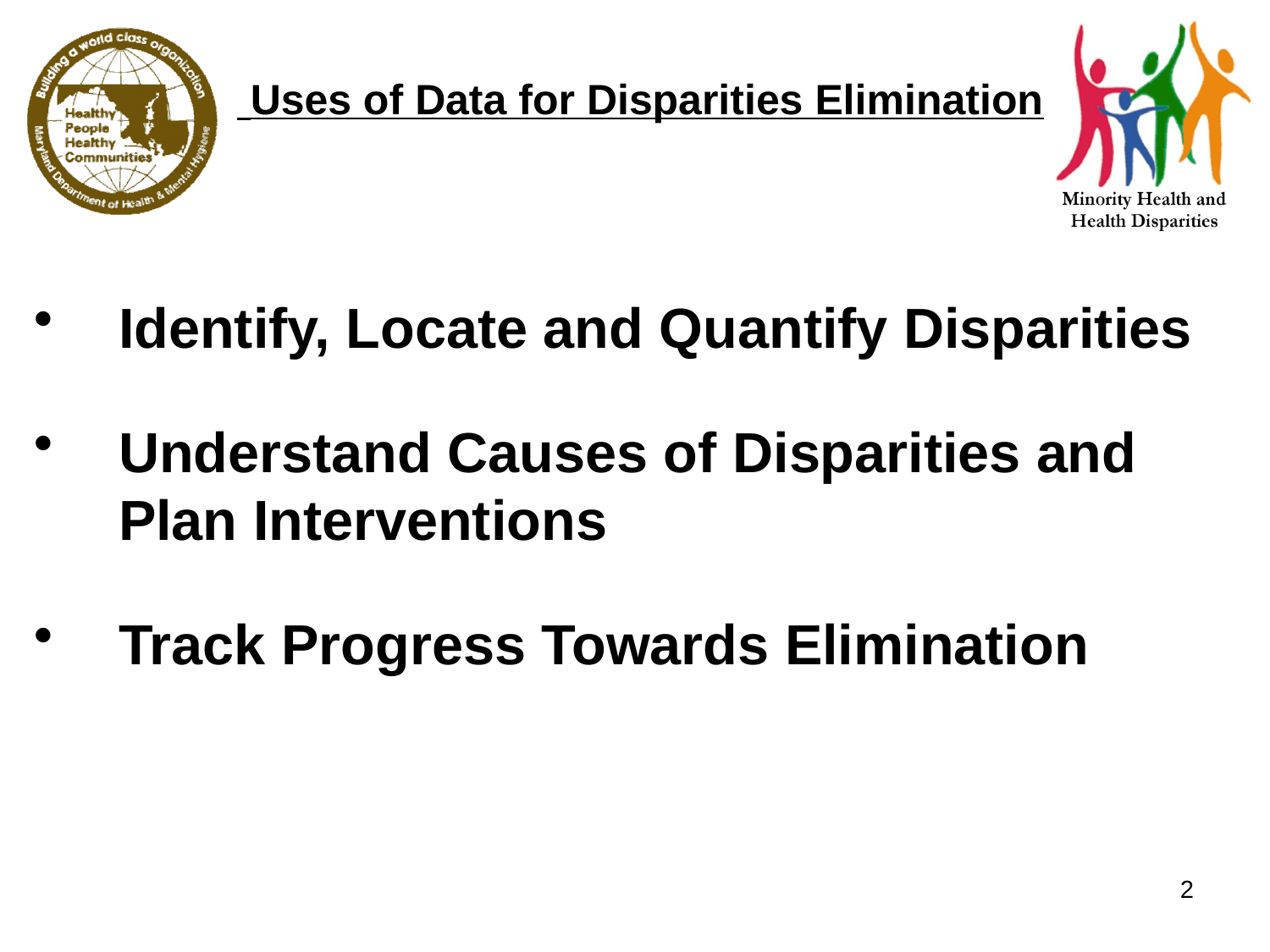

# Uses of Data for Disparities Elimination
Identify, Locate and Quantify Disparities
Understand Causes of Disparities and Plan Interventions
Track Progress Towards Elimination
2